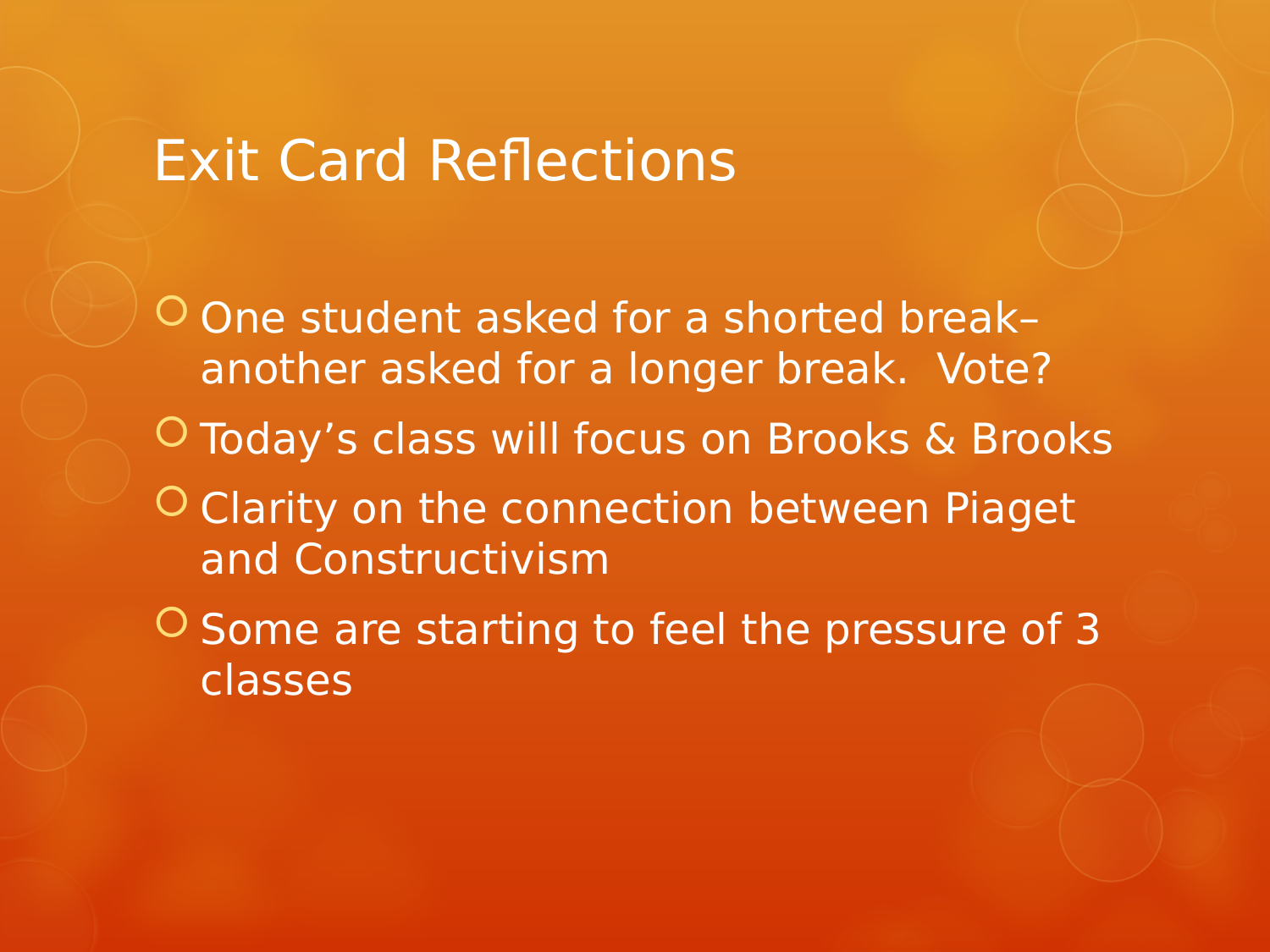

# Exit Card Reflections
One student asked for a shorted break– another asked for a longer break.  Vote?
Today’s class will focus on Brooks & Brooks
Clarity on the connection between Piaget and Constructivism
Some are starting to feel the pressure of 3 classes